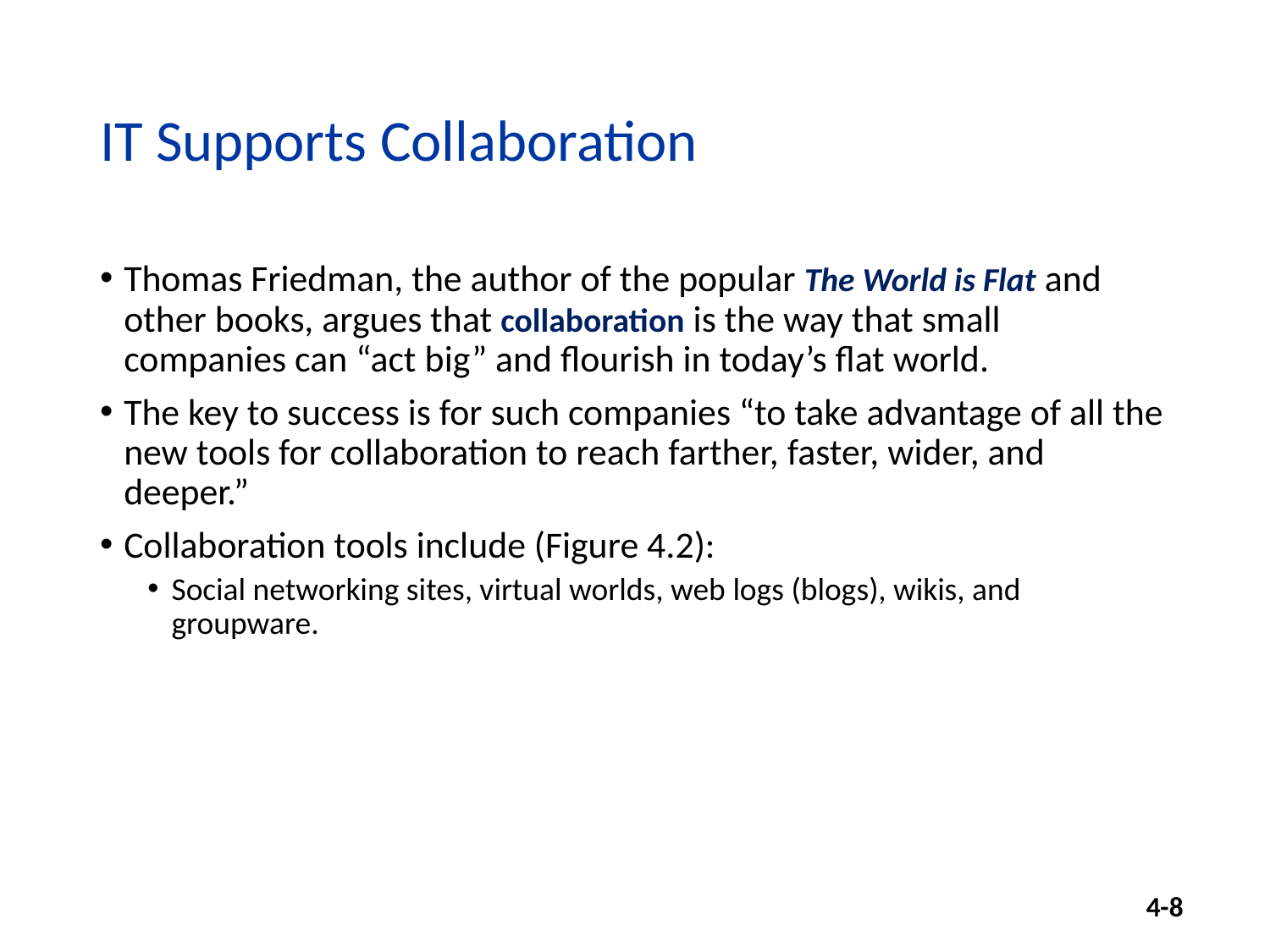

# IT Supports Collaboration
Thomas Friedman, the author of the popular The World is Flat and other books, argues that collaboration is the way that small companies can “act big” and flourish in today’s flat world.
The key to success is for such companies “to take advantage of all the new tools for collaboration to reach farther, faster, wider, and deeper.”
Collaboration tools include (Figure 4.2):
Social networking sites, virtual worlds, web logs (blogs), wikis, and groupware.